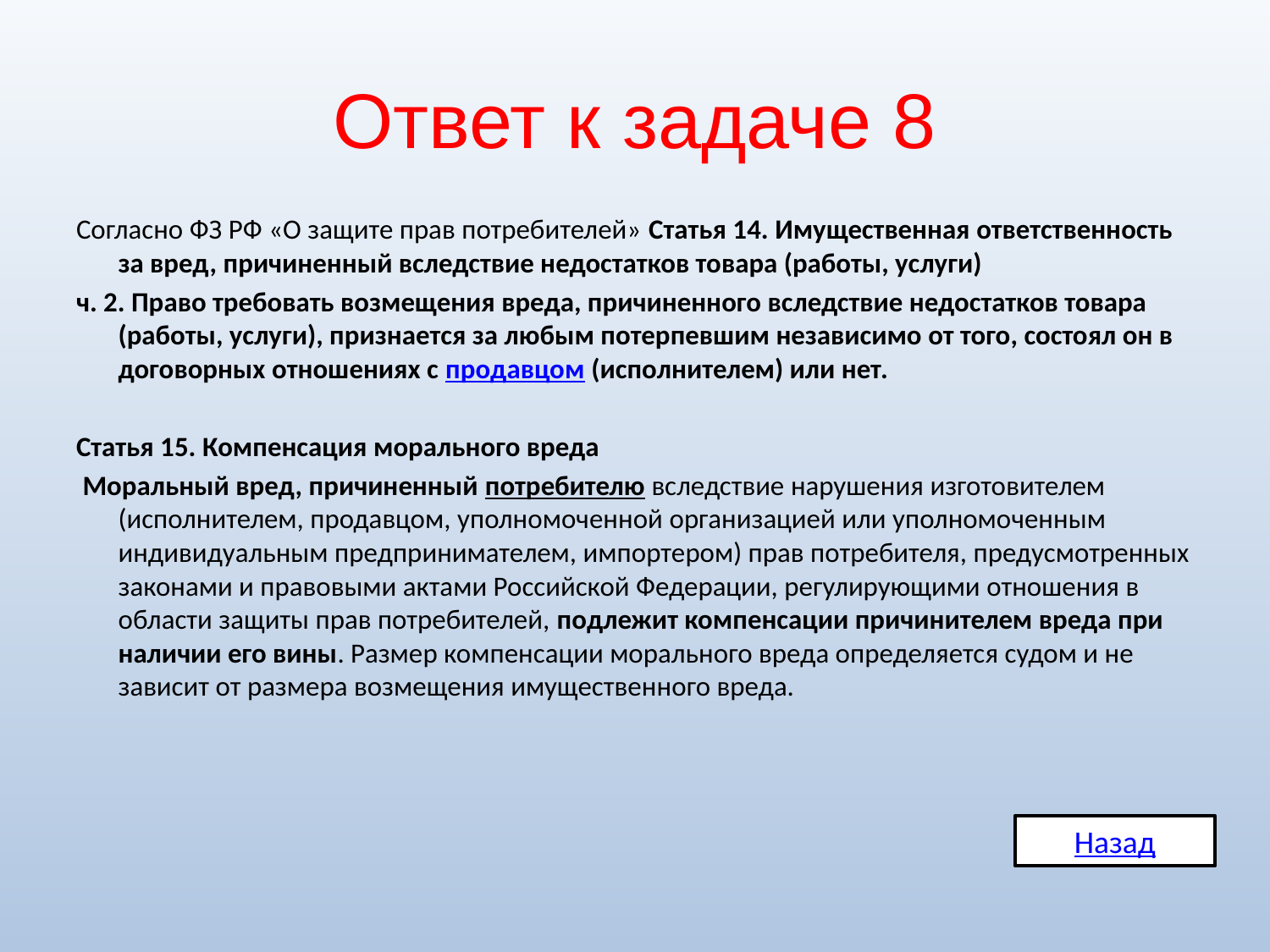

# Ответ к задаче 8

Согласно ФЗ РФ «О защите прав потребителей» Статья 14. Имущественная ответственность за вред, причиненный вследствие недостатков товара (работы, услуги)
ч. 2. Право требовать возмещения вреда, причиненного вследствие недостатков товара (работы, услуги), признается за любым потерпевшим независимо от того, состоял он в договорных отношениях с продавцом (исполнителем) или нет.

Статья 15. Компенсация морального вреда
 Моральный вред, причиненный потребителю вследствие нарушения изготовителем (исполнителем, продавцом, уполномоченной организацией или уполномоченным индивидуальным предпринимателем, импортером) прав потребителя, предусмотренных законами и правовыми актами Российской Федерации, регулирующими отношения в области защиты прав потребителей, подлежит компенсации причинителем вреда при наличии его вины. Размер компенсации морального вреда определяется судом и не зависит от размера возмещения имущественного вреда.

Назад